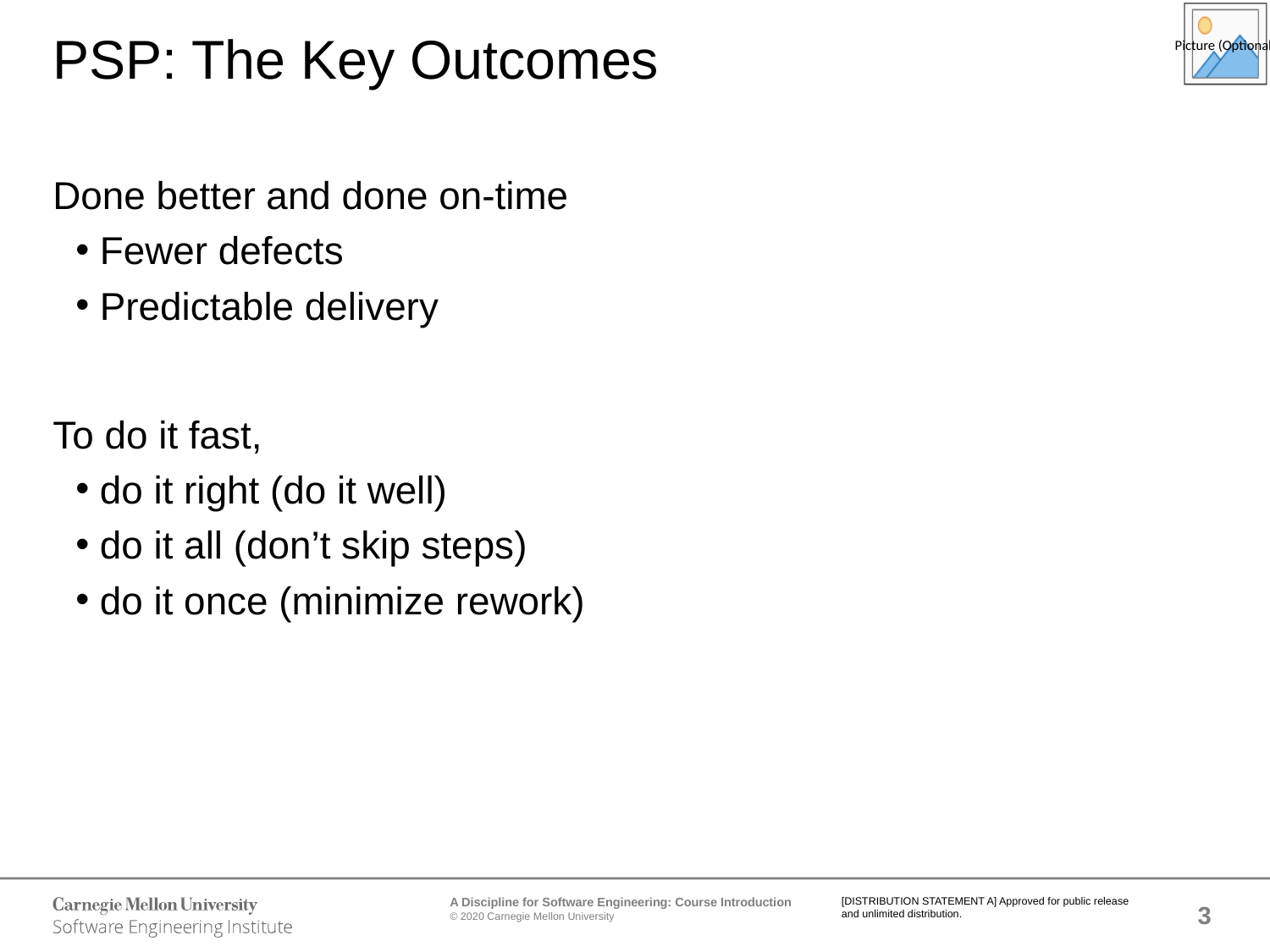

# PSP: The Key Outcomes
Done better and done on-time
Fewer defects
Predictable delivery

To do it fast,
do it right (do it well)
do it all (don’t skip steps)
do it once (minimize rework)